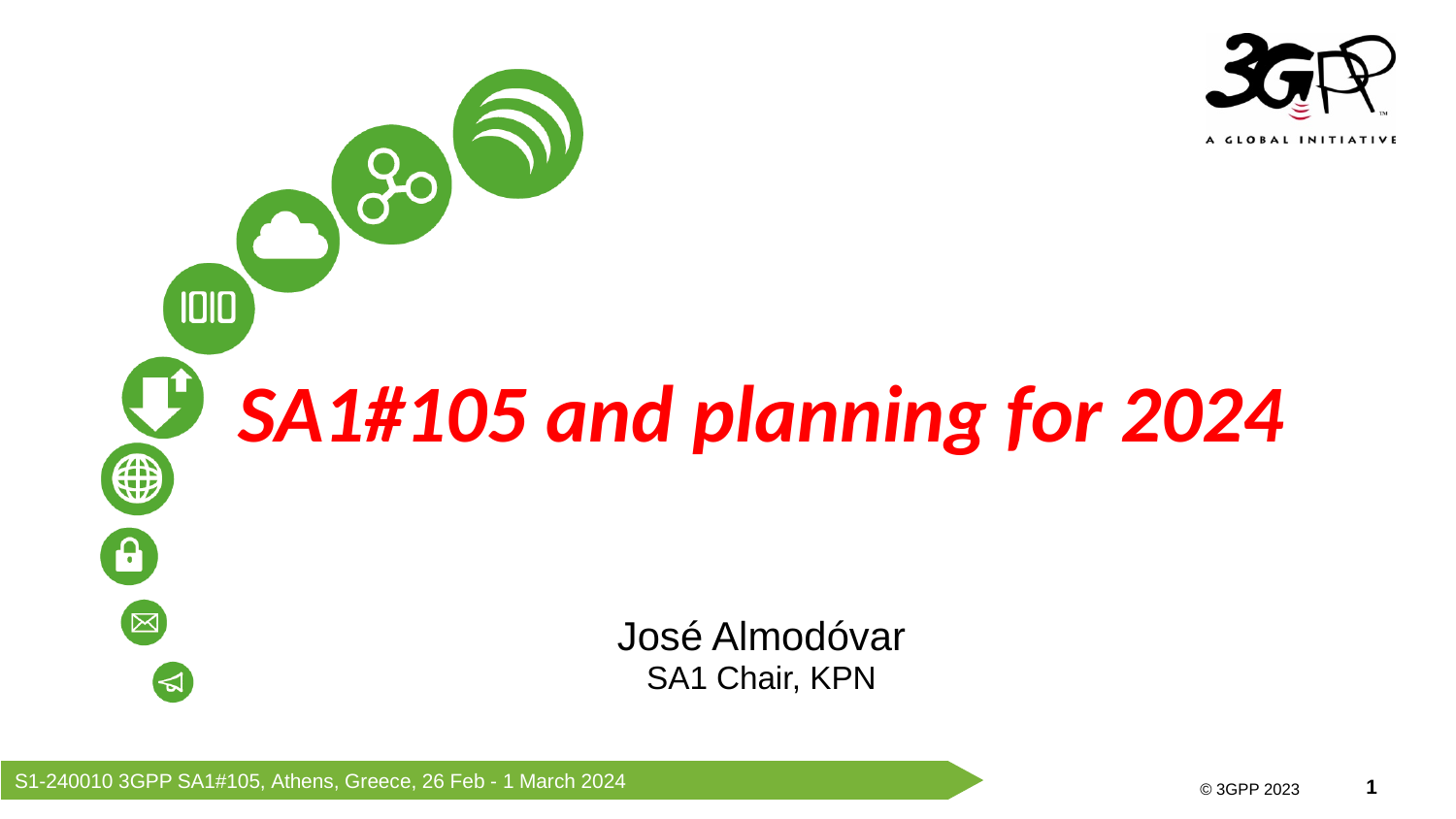

SA1#105 and planning for 2024
José Almodóvar
SA1 Chair, KPN

S1-240010 3GPP SA1#105, Athens, Greece, 26 Feb - 1 March 2024

© 3GPP 2023